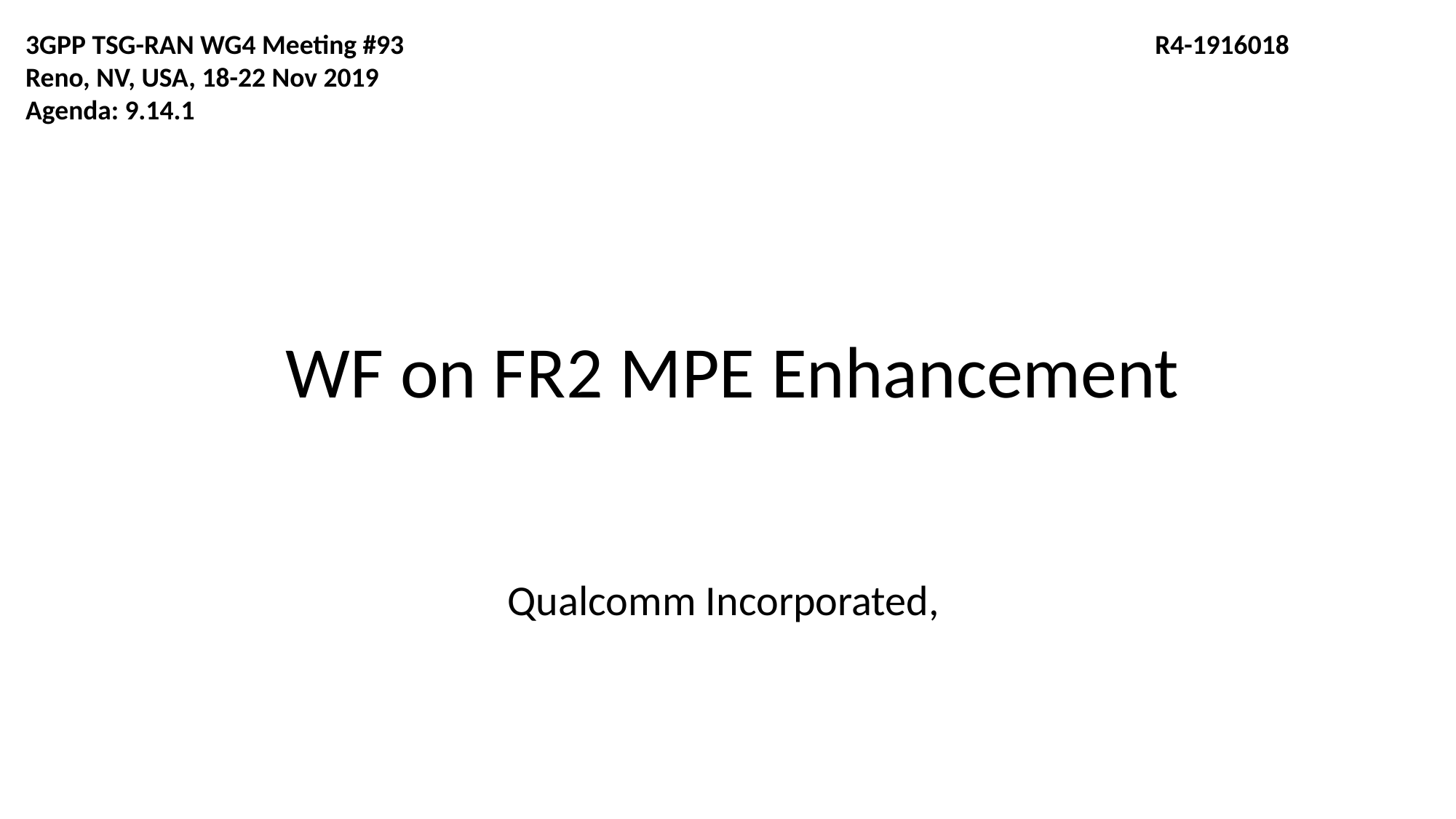

3GPP TSG-RAN WG4 Meeting #93
Reno, NV, USA, 18-22 Nov 2019
Agenda: 9.14.1
R4-1916018
# WF on FR2 MPE Enhancement
Qualcomm Incorporated,